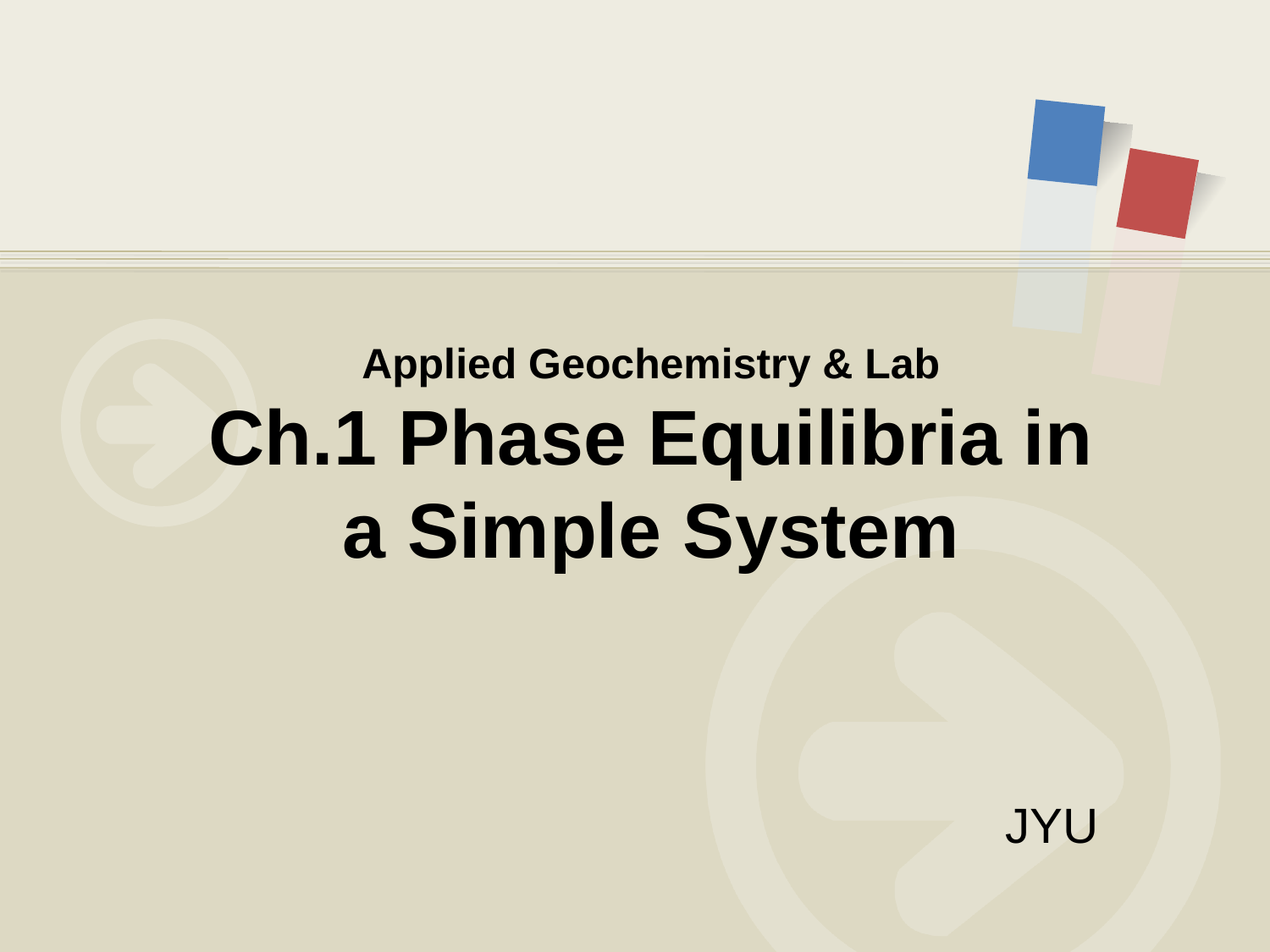

# Applied Geochemistry & Lab Ch.1 Phase Equilibria in a Simple System
JYU